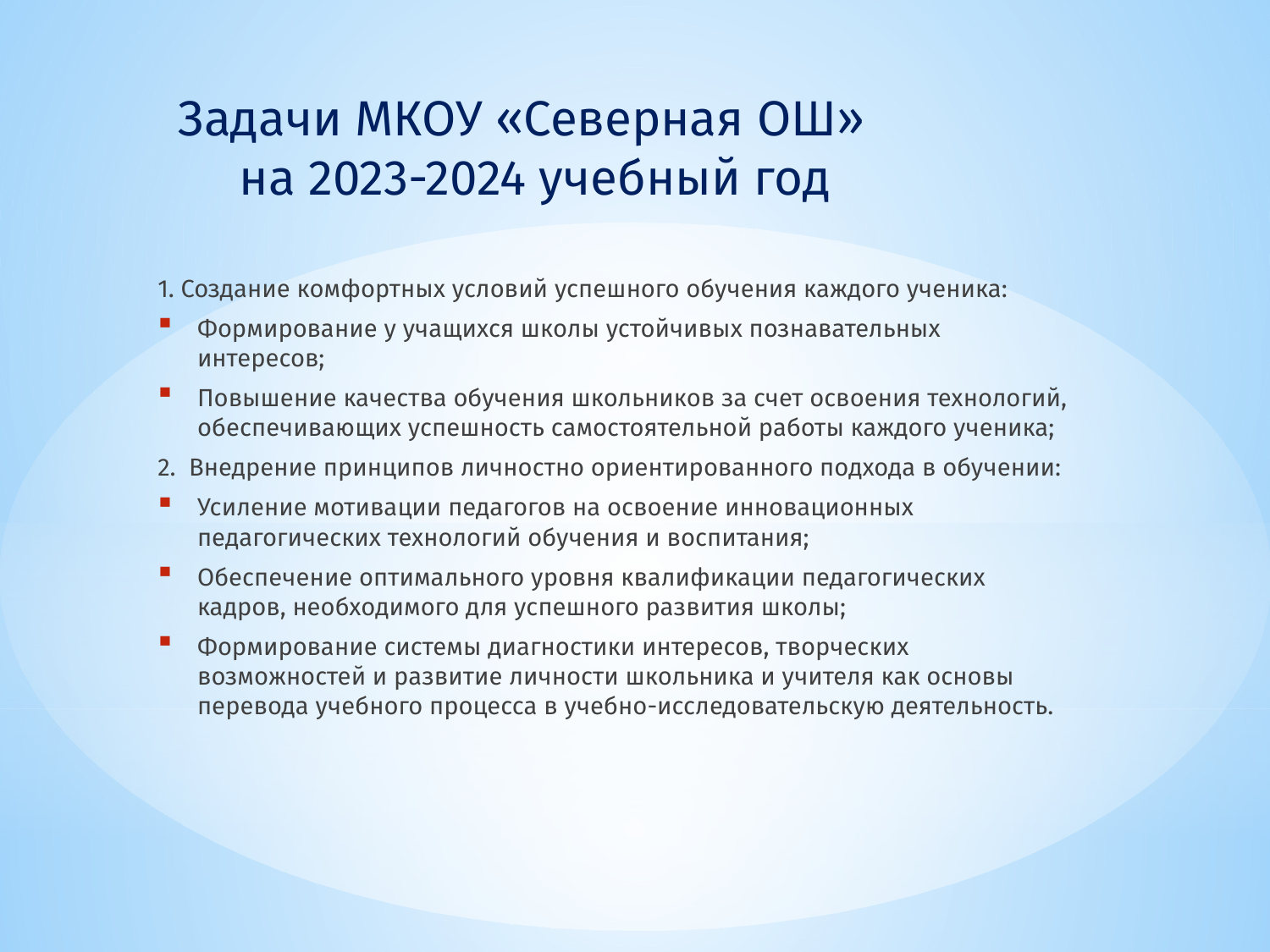

# Задачи МКОУ «Северная ОШ» на 2023-2024 учебный год
1. Создание комфортных условий успешного обучения каждого ученика:
Формирование у учащихся школы устойчивых познавательных интересов;
Повышение качества обучения школьников за счет освоения технологий, обеспечивающих успешность самостоятельной работы каждого ученика;
2.  Внедрение принципов личностно ориентированного подхода в обучении:
Усиление мотивации педагогов на освоение инновационных педагогических технологий обучения и воспитания;
Обеспечение оптимального уровня квалификации педагогических кадров, необходимого для успешного развития школы;
Формирование системы диагностики интересов, творческих возможностей и развитие личности школьника и учителя как основы перевода учебного процесса в учебно-исследовательскую деятельность.